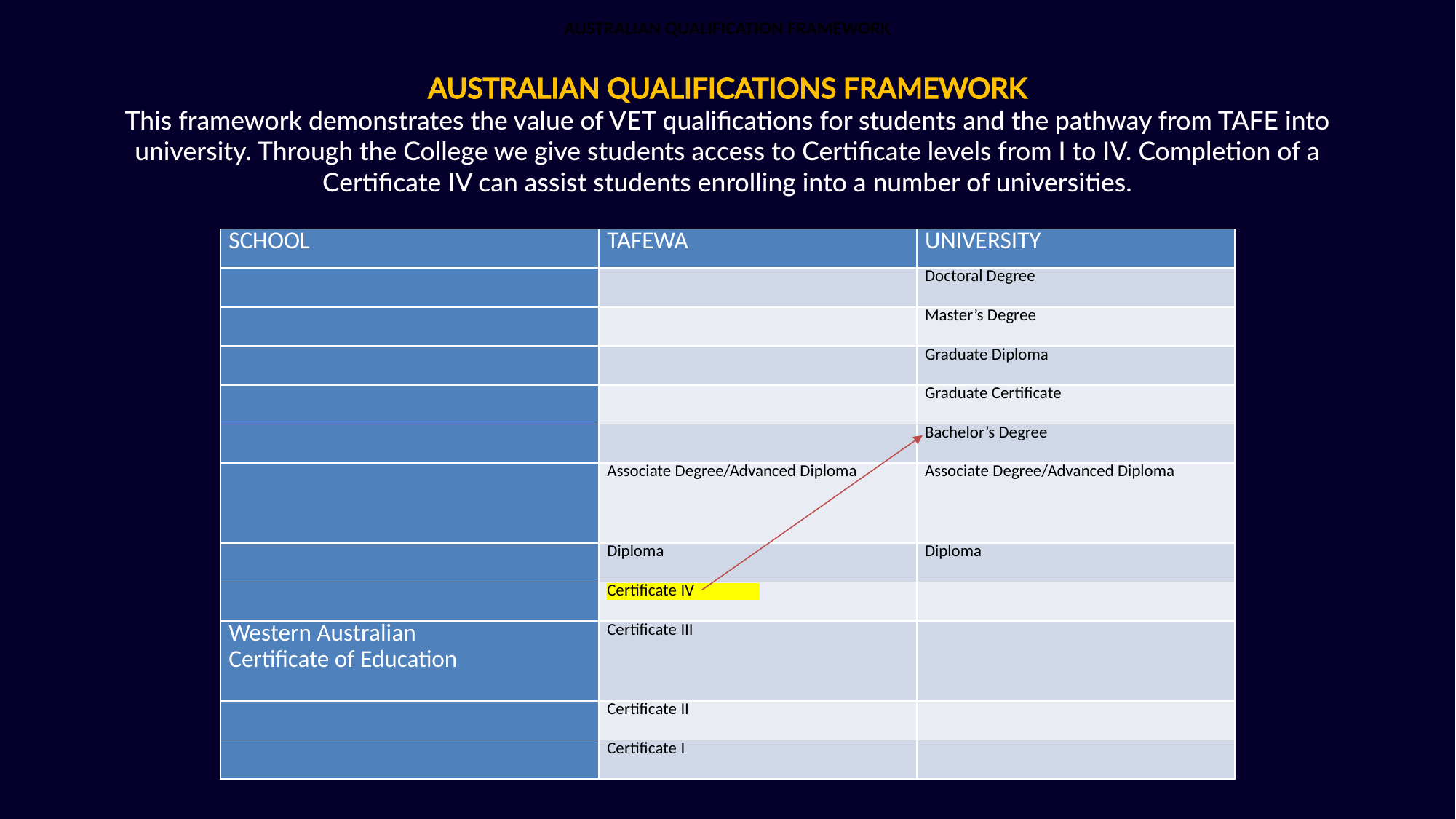

AUSTRALIAN QUALIFICATION FRAMEWORK
# AUSTRALIAN QUALIFICATIONS FRAMEWORK This framework demonstrates the value of VET qualifications for students and the pathway from TAFE into university. Through the College we give students access to Certificate levels from I to IV. Completion of a Certificate IV can assist students enrolling into a number of universities.
| SCHOOL | TAFEWA | UNIVERSITY |
| --- | --- | --- |
|  |  | Doctoral Degree |
|  |  | Master’s Degree |
|  |  | Graduate Diploma |
|  |  | Graduate Certificate |
|  |  | Bachelor’s Degree |
|  | Associate Degree/Advanced Diploma | Associate Degree/Advanced Diploma |
|  | Diploma | Diploma |
|  | Certificate IV |  |
| Western Australian Certificate of Education | Certificate III |  |
|  | Certificate II |  |
|  | Certificate I |  |